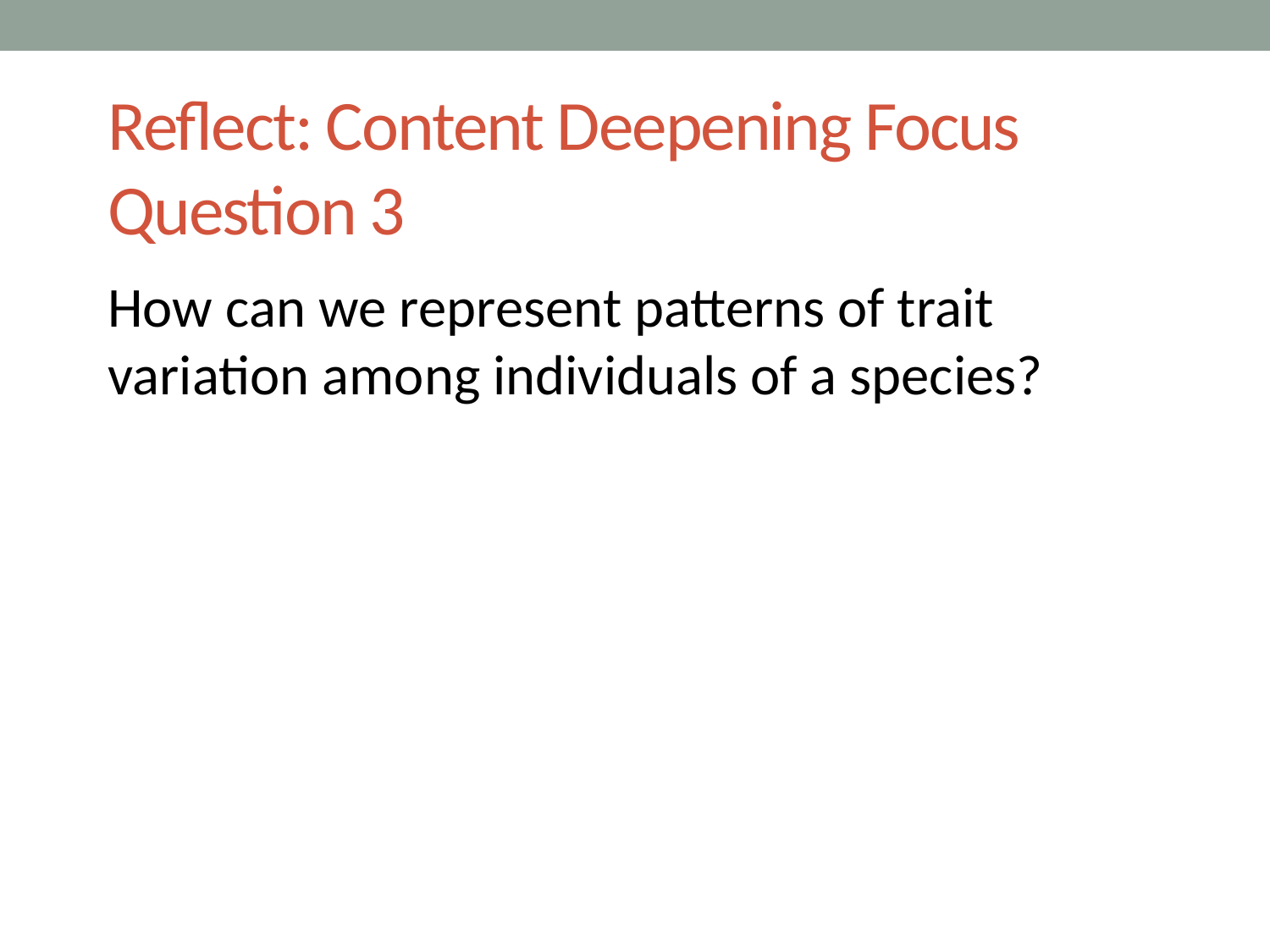

# Reflect: Content Deepening Focus Question 3
How can we represent patterns of trait variation among individuals of a species?